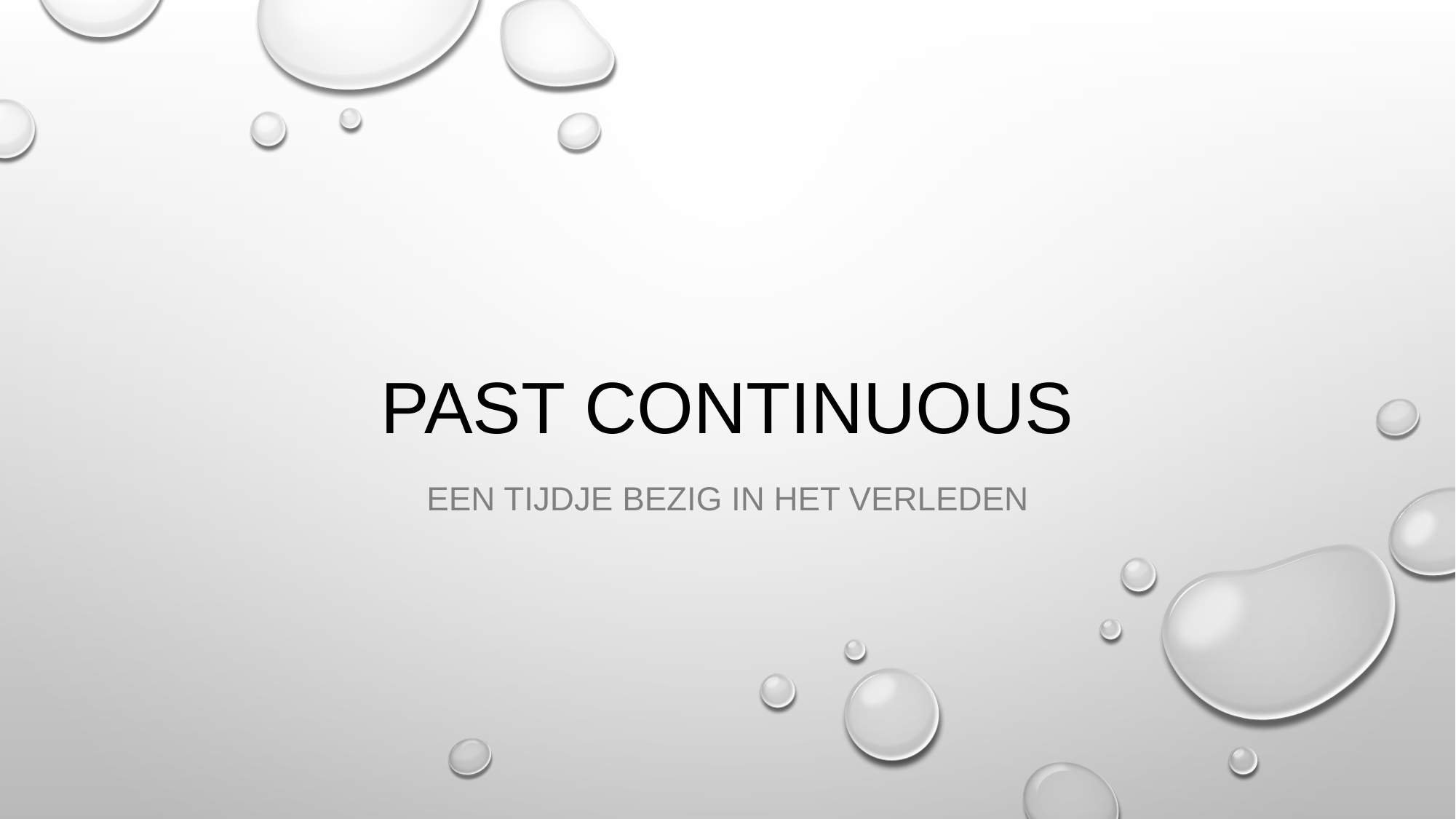

# Past continuous
Een tijdje bezig in het verleden